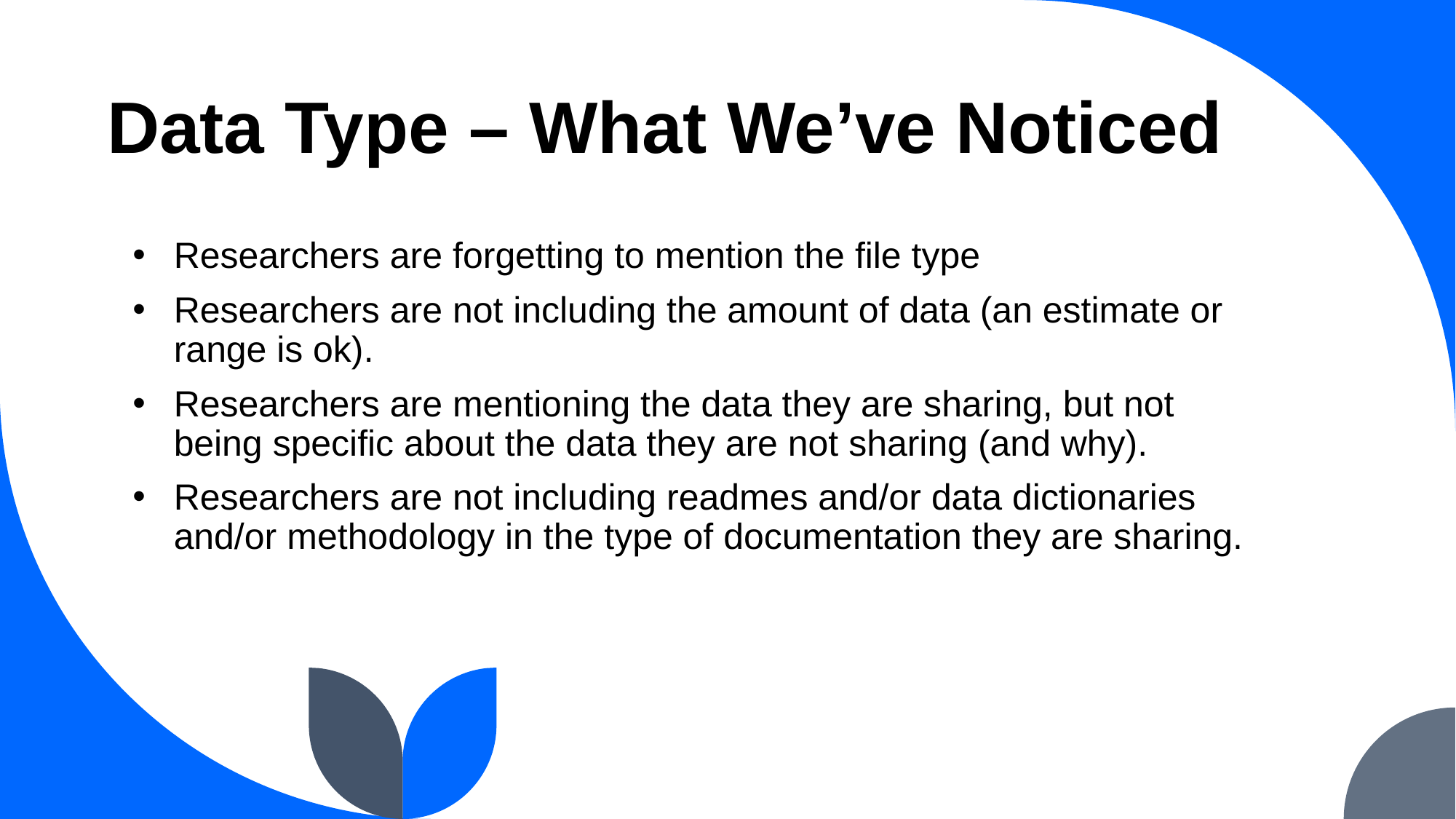

# Data Type – What We’ve Noticed
Researchers are forgetting to mention the file type
Researchers are not including the amount of data (an estimate or range is ok).
Researchers are mentioning the data they are sharing, but not being specific about the data they are not sharing (and why).
Researchers are not including readmes and/or data dictionaries and/or methodology in the type of documentation they are sharing.